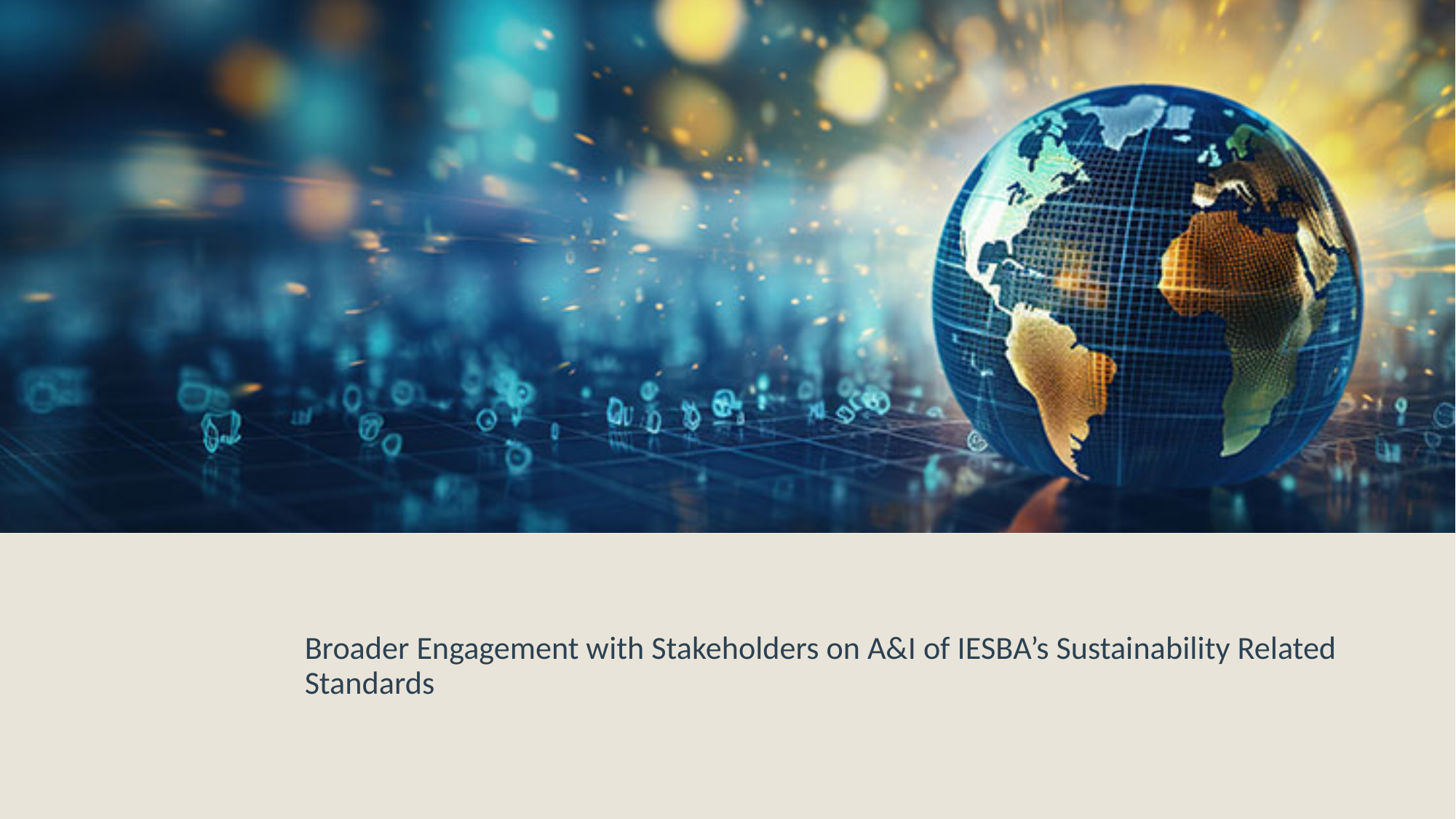

# Broader Engagement with Stakeholders on A&I of IESBA’s Sustainability Related Standards
7